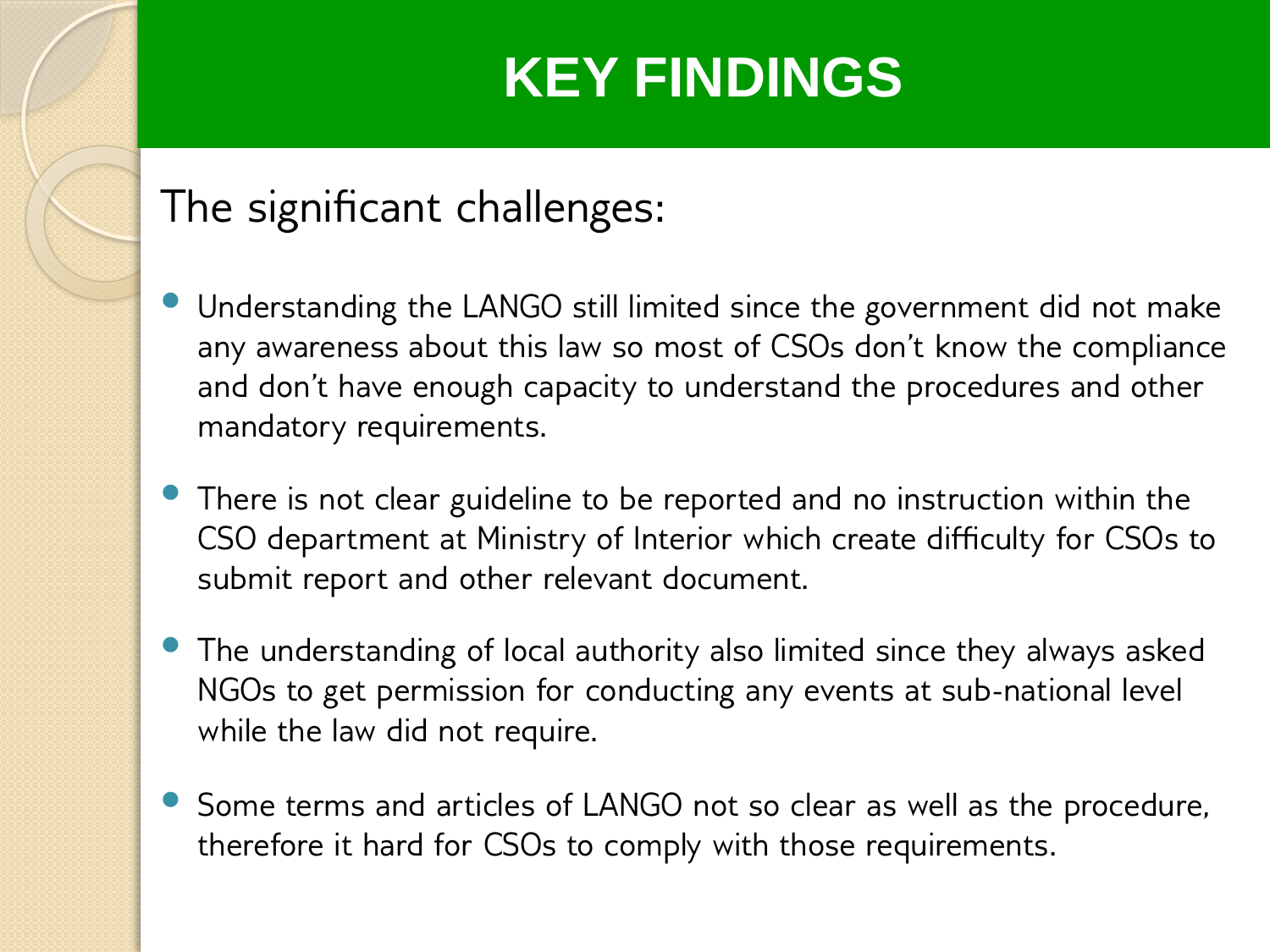

KEY FINDINGS
The significant challenges:

Understanding the LANGO still limited since the government did not make any awareness about this law so most of CSOs don’t know the compliance and don’t have enough capacity to understand the procedures and other mandatory requirements.

There is not clear guideline to be reported and no instruction within the CSO department at Ministry of Interior which create difficulty for CSOs to submit report and other relevant document.

The understanding of local authority also limited since they always asked NGOs to get permission for conducting any events at sub-national level while the law did not require.

Some terms and articles of LANGO not so clear as well as the procedure, therefore it hard for CSOs to comply with those requirements.